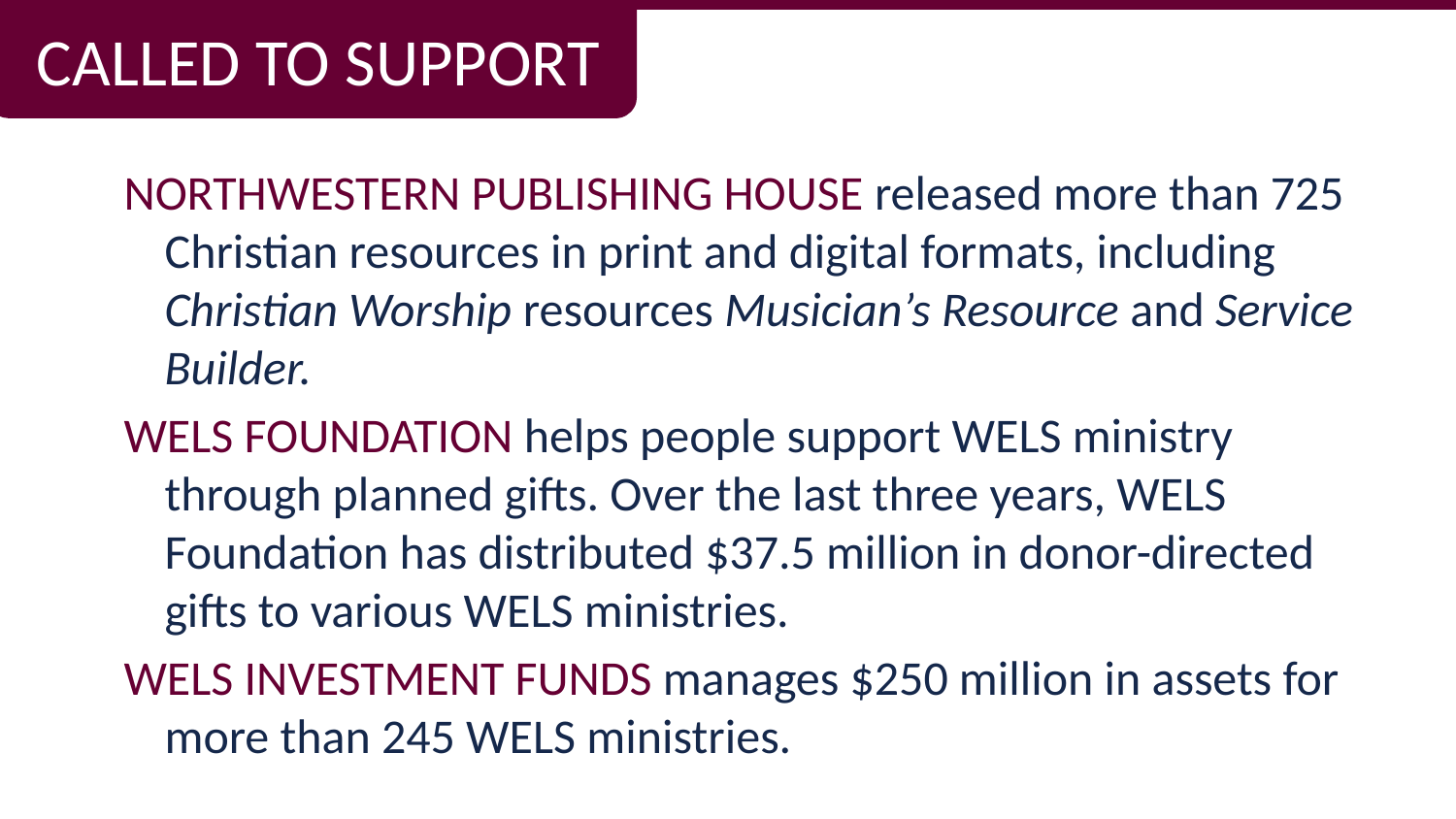

CALLED TO SUPPORT
NORTHWESTERN PUBLISHING HOUSE released more than 725 Christian resources in print and digital formats, including Christian Worship resources Musician’s Resource and Service Builder.
WELS FOUNDATION helps people support WELS ministry through planned gifts. Over the last three years, WELS Foundation has distributed $37.5 million in donor-directed gifts to various WELS ministries.
WELS INVESTMENT FUNDS manages $250 million in assets for more than 245 WELS ministries.